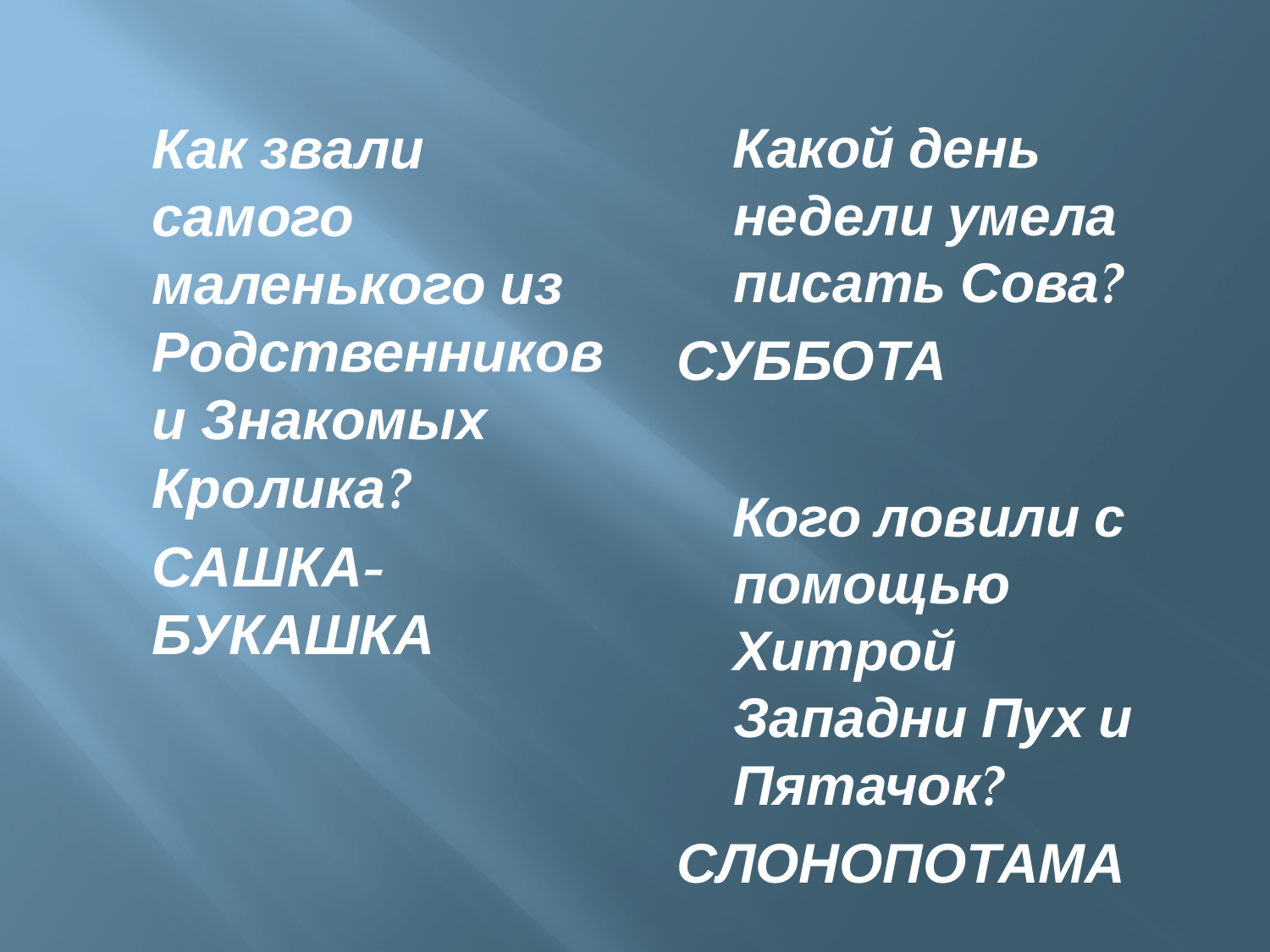

#
    Как звали самого маленького из Родственников и Знакомых Кролика?
    САШКА-БУКАШКА
    Какой день недели умела писать Сова?
СУББОТА

    Кого ловили с помощью Хитрой Западни Пух и Пятачок?
СЛОНОПОТАМА